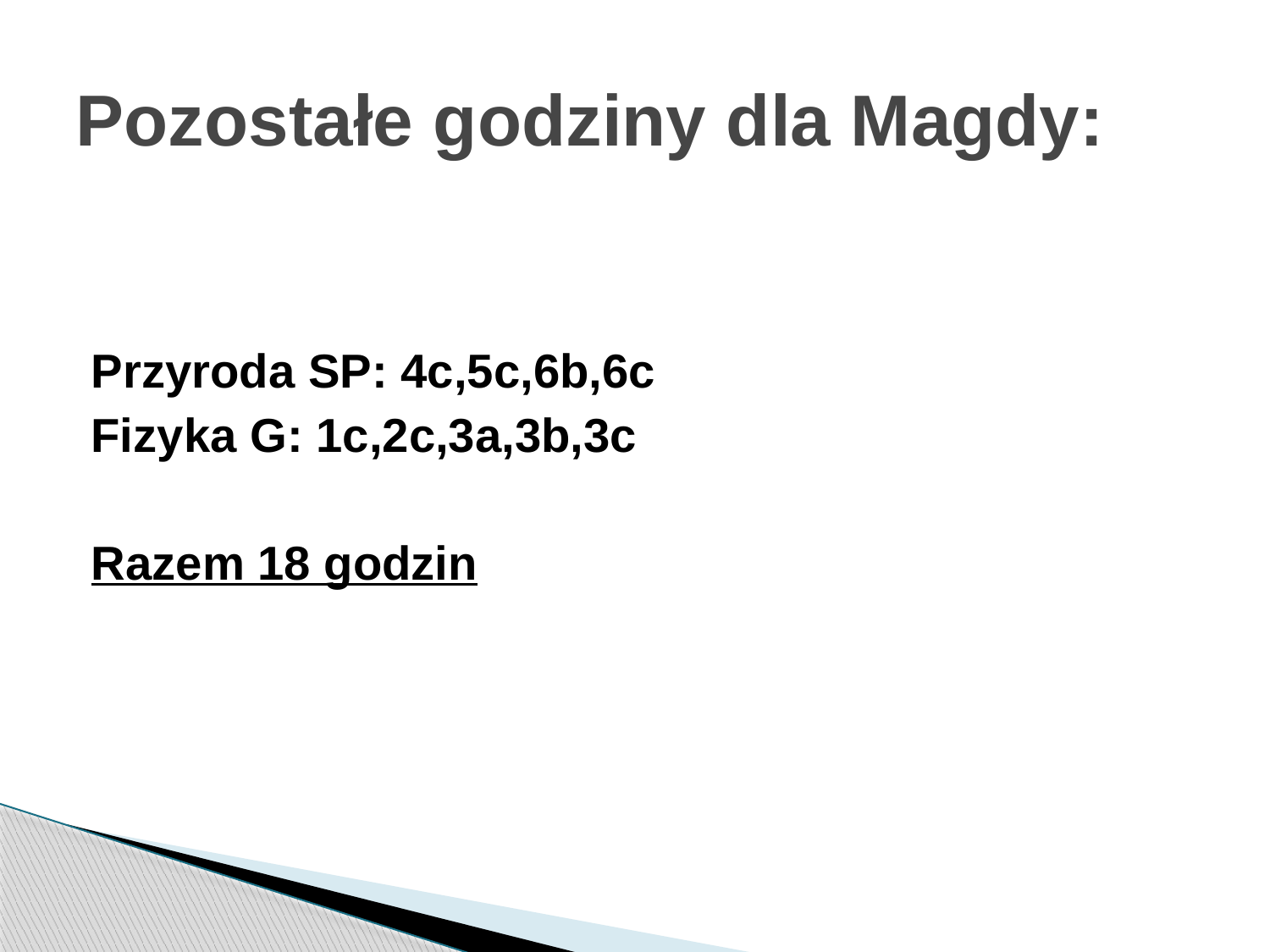

# Pozostałe godziny dla Magdy:

Przyroda SP: 4c,5c,6b,6c
Fizyka G: 1c,2c,3a,3b,3c

Razem 18 godzin